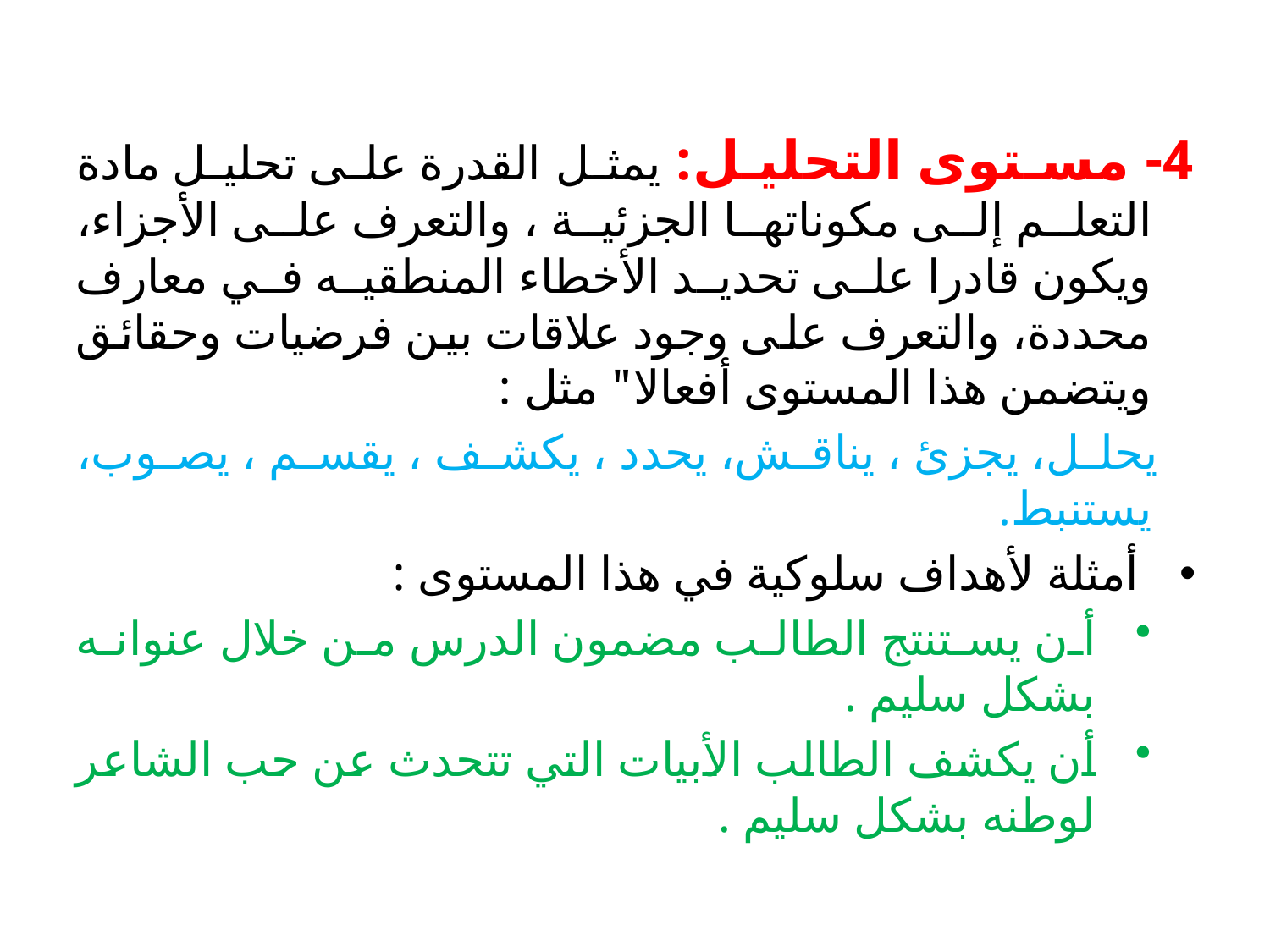

4- مستوى التحليل: يمثل القدرة على تحليل مادة التعلم إلى مكوناتها الجزئية ، والتعرف على الأجزاء، ويكون قادرا على تحديد الأخطاء المنطقيه في معارف محددة، والتعرف على وجود علاقات بين فرضيات وحقائق ويتضمن هذا المستوى أفعالا" مثل :
   يحلل، يجزئ ، يناقش، يحدد ، يكشف ، يقسم ، يصوب، يستنبط.
 أمثلة لأهداف سلوكية في هذا المستوى :
أن يستنتج الطالب مضمون الدرس من خلال عنوانه بشكل سليم .
أن يكشف الطالب الأبيات التي تتحدث عن حب الشاعر لوطنه بشكل سليم .